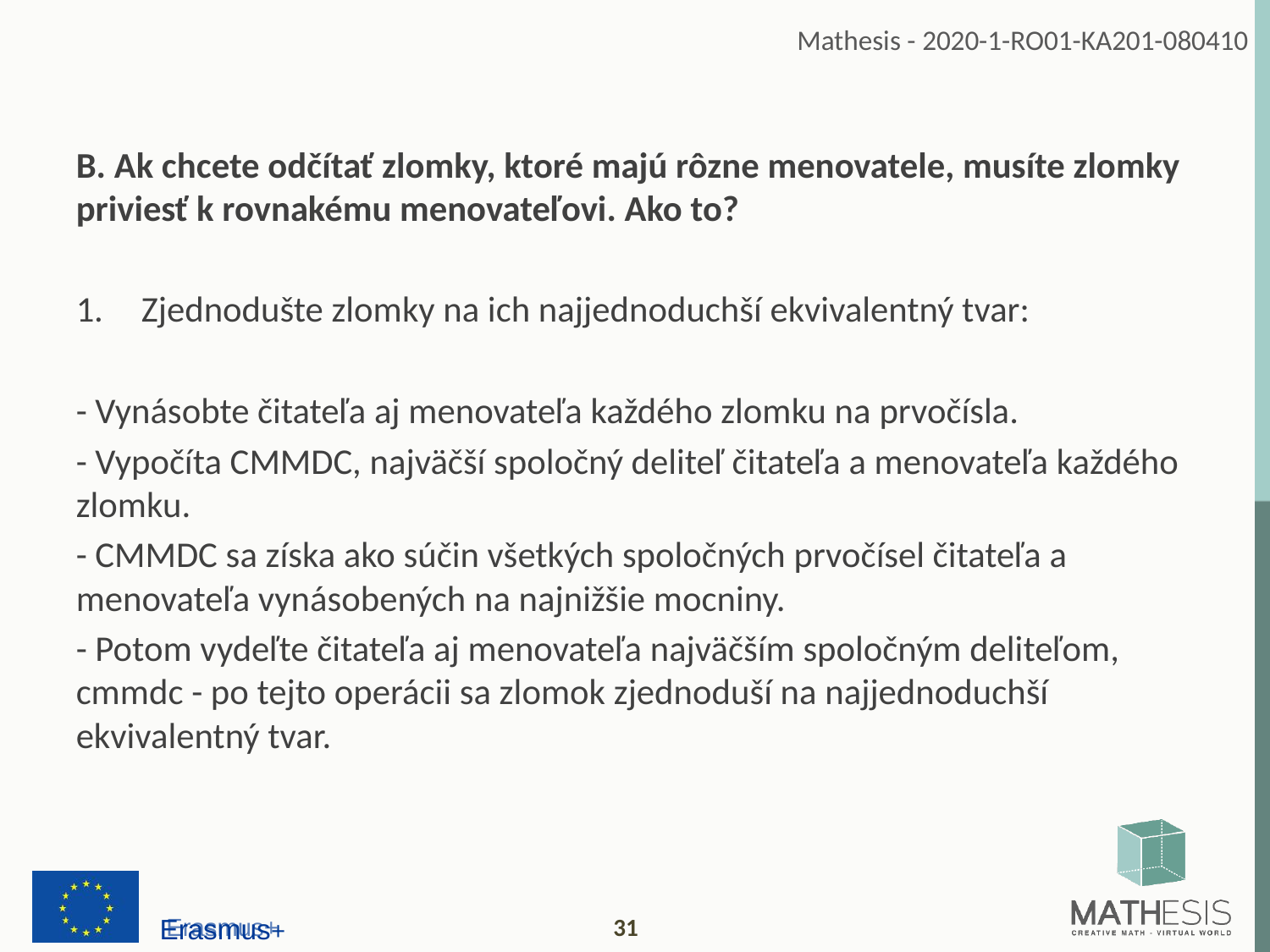

B. Ak chcete odčítať zlomky, ktoré majú rôzne menovatele, musíte zlomky priviesť k rovnakému menovateľovi. Ako to?

Zjednodušte zlomky na ich najjednoduchší ekvivalentný tvar:

- Vynásobte čitateľa aj menovateľa každého zlomku na prvočísla.
- Vypočíta CMMDC, najväčší spoločný deliteľ čitateľa a menovateľa každého zlomku.
- CMMDC sa získa ako súčin všetkých spoločných prvočísel čitateľa a menovateľa vynásobených na najnižšie mocniny.
- Potom vydeľte čitateľa aj menovateľa najväčším spoločným deliteľom, cmmdc - po tejto operácii sa zlomok zjednoduší na najjednoduchší ekvivalentný tvar.